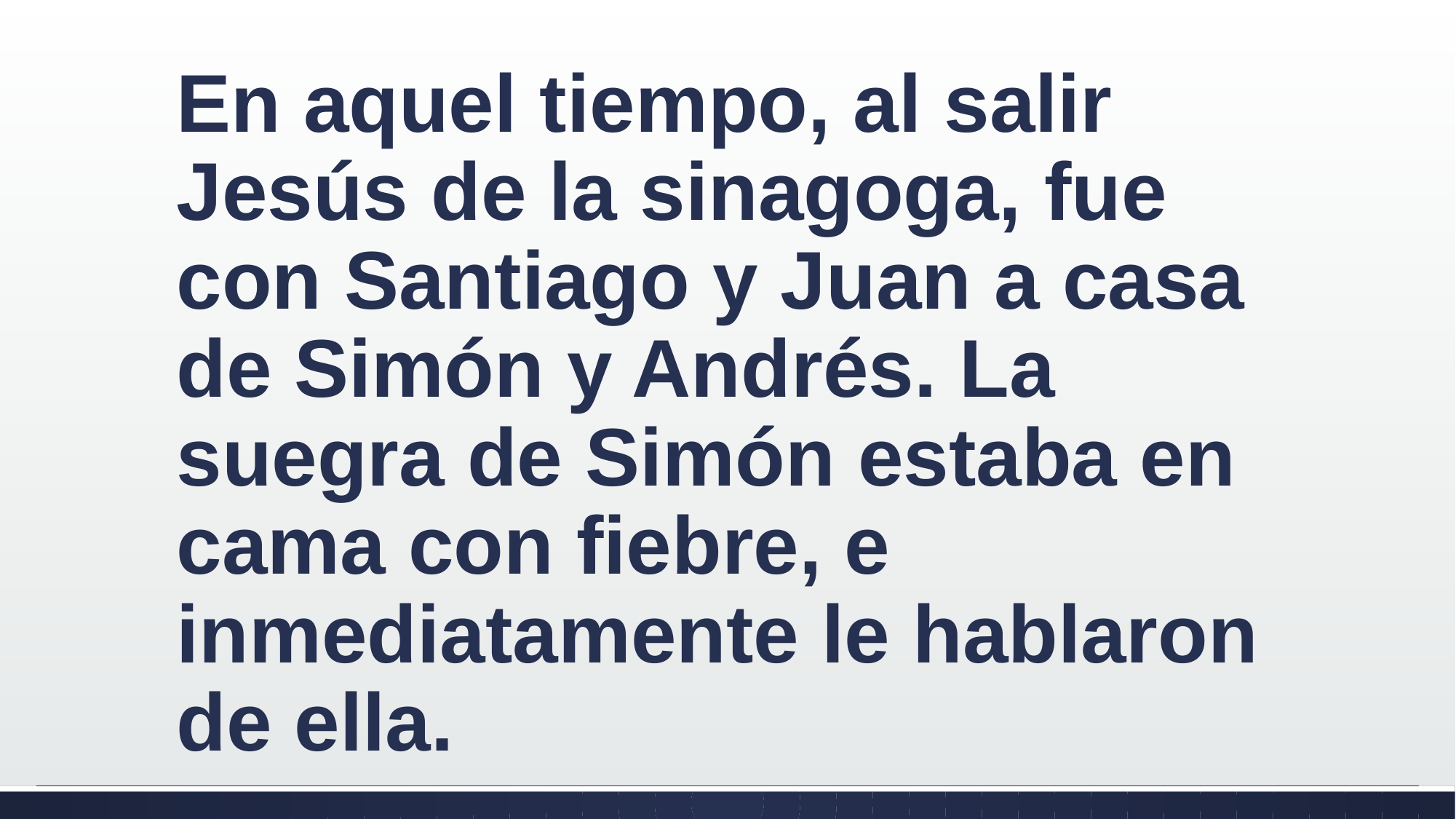

#
En aquel tiempo, al salir Jesús de la sinagoga, fue con Santiago y Juan a casa de Simón y Andrés. La suegra de Simón estaba en cama con fiebre, e inmediatamente le hablaron de ella.